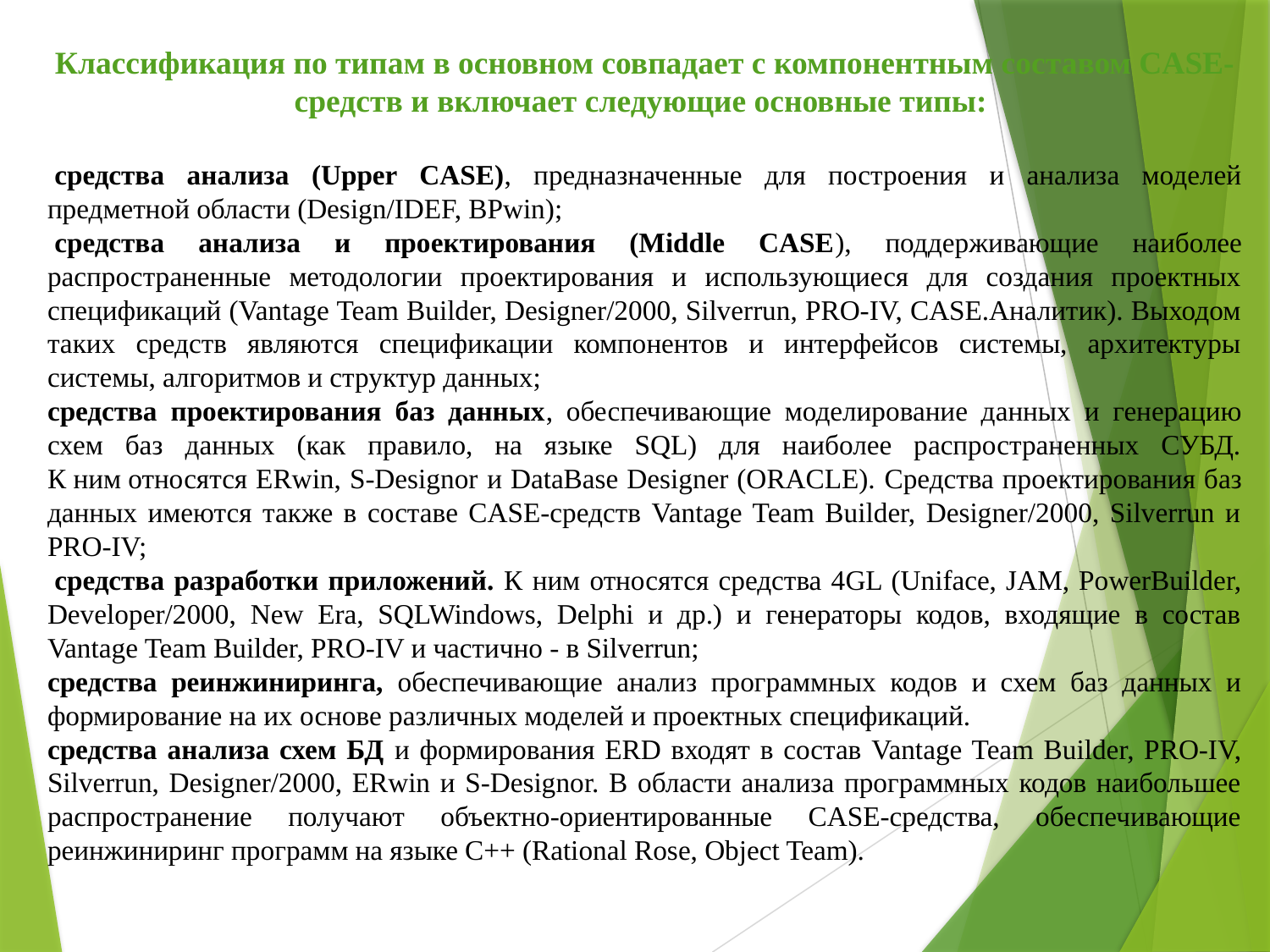

Классификация по типам в основном совпадает с компонентным составом CASE-средств и включает следующие основные типы:

 средства анализа (Upper CASE), предназначенные для построения и анализа моделей предметной области (Design/IDEF, BPwin);
 средства анализа и проектирования (Middle CASE), поддерживающие наиболее распространенные методологии проектирования и использующиеся для создания проектных спецификаций (Vantage Team Builder, Designer/2000, Silverrun, PRO-IV, CASE.Аналитик). Выходом таких средств являются спецификации компонентов и интерфейсов системы, архитектуры системы, алгоритмов и структур данных;
средства проектирования баз данных, обеспечивающие моделирование данных и генерацию схем баз данных (как правило, на языке SQL) для наиболее распространенных СУБД. К ним относятся ERwin, S-Designor и DataBase Designer (ORACLE). Средства проектирования баз данных имеются также в составе CASE-средств Vantage Team Builder, Designer/2000, Silverrun и PRO-IV;
 средства разработки приложений. К ним относятся средства 4GL (Uniface, JAM, PowerBuilder, Developer/2000, New Era, SQLWindows, Delphi и др.) и генераторы кодов, входящие в состав Vantage Team Builder, PRO-IV и частично - в Silverrun;
средства реинжиниринга, обеспечивающие анализ программных кодов и схем баз данных и формирование на их основе различных моделей и проектных спецификаций.
средства анализа схем БД и формирования ERD входят в состав Vantage Team Builder, PRO-IV, Silverrun, Designer/2000, ERwin и S-Designor. В области анализа программных кодов наибольшее распространение получают объектно-ориентированные CASE-средства, обеспечивающие реинжиниринг программ на языке С++ (Rational Rose, Object Team).